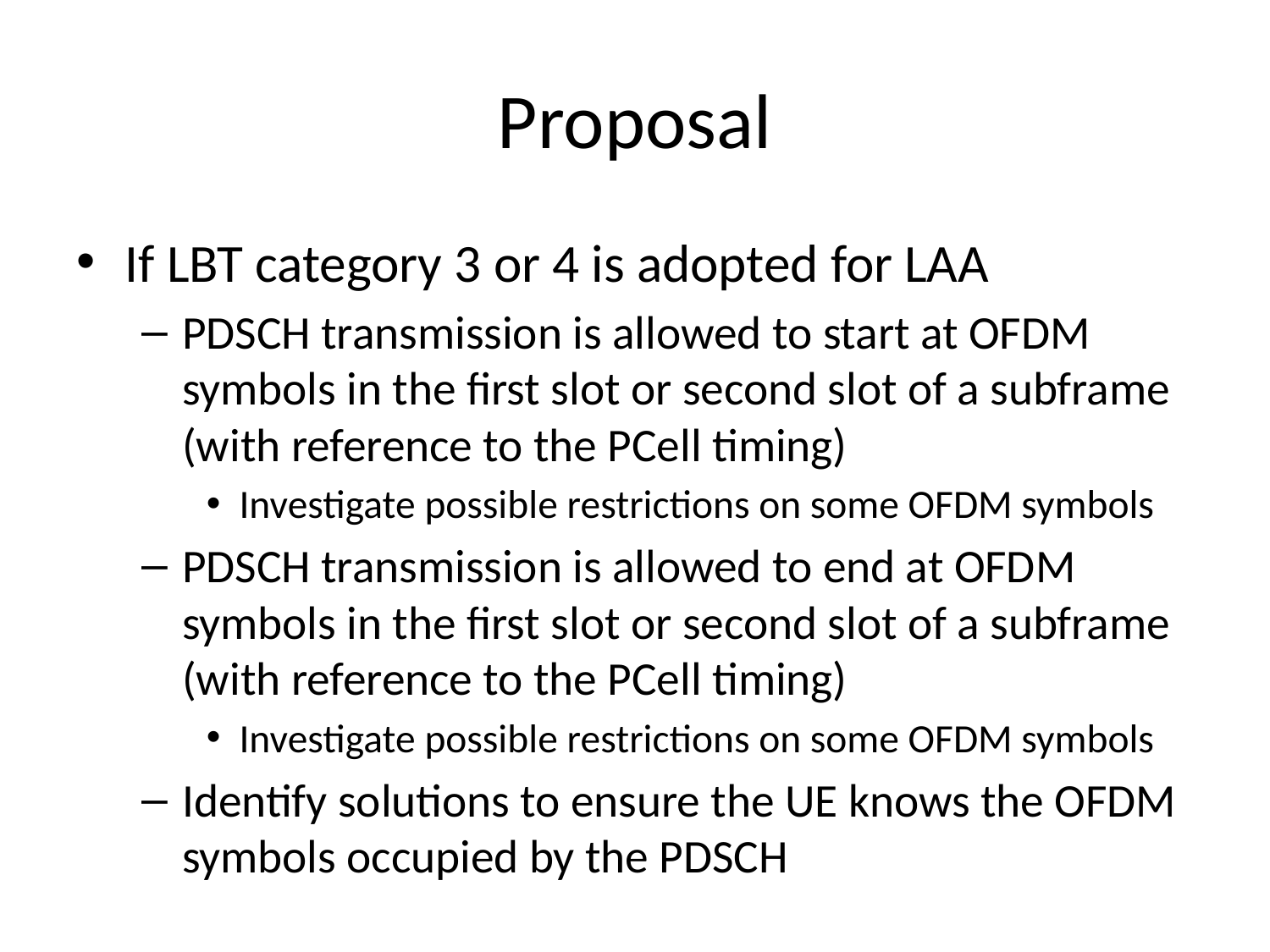

# Proposal
If LBT category 3 or 4 is adopted for LAA
PDSCH transmission is allowed to start at OFDM symbols in the first slot or second slot of a subframe (with reference to the PCell timing)
Investigate possible restrictions on some OFDM symbols
PDSCH transmission is allowed to end at OFDM symbols in the first slot or second slot of a subframe (with reference to the PCell timing)
Investigate possible restrictions on some OFDM symbols
Identify solutions to ensure the UE knows the OFDM symbols occupied by the PDSCH